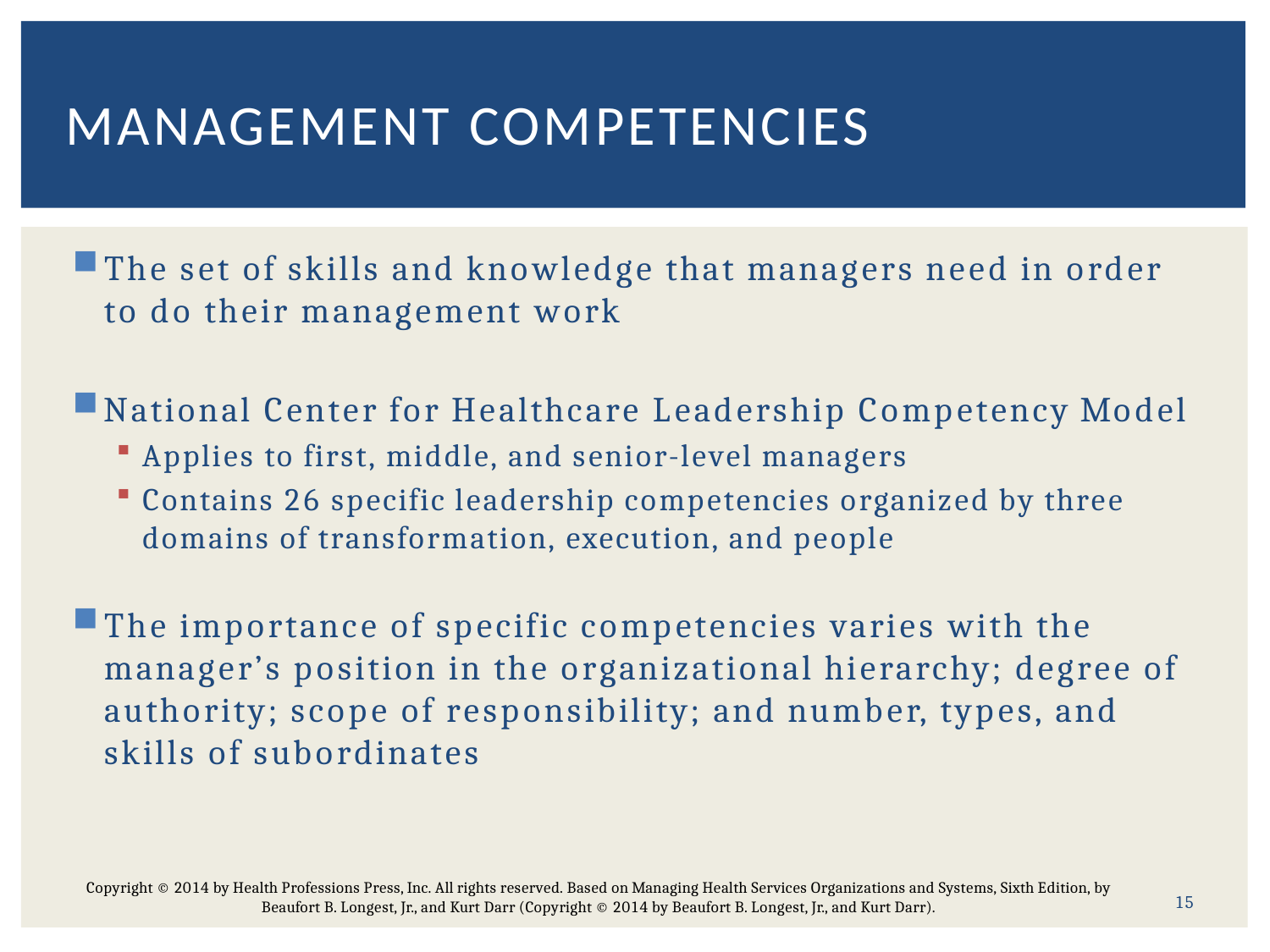

# Management competencies
The set of skills and knowledge that managers need in order to do their management work

National Center for Healthcare Leadership Competency Model
Applies to first, middle, and senior-level managers
Contains 26 specific leadership competencies organized by three domains of transformation, execution, and people

The importance of specific competencies varies with the manager’s position in the organizational hierarchy; degree of authority; scope of responsibility; and number, types, and skills of subordinates
15